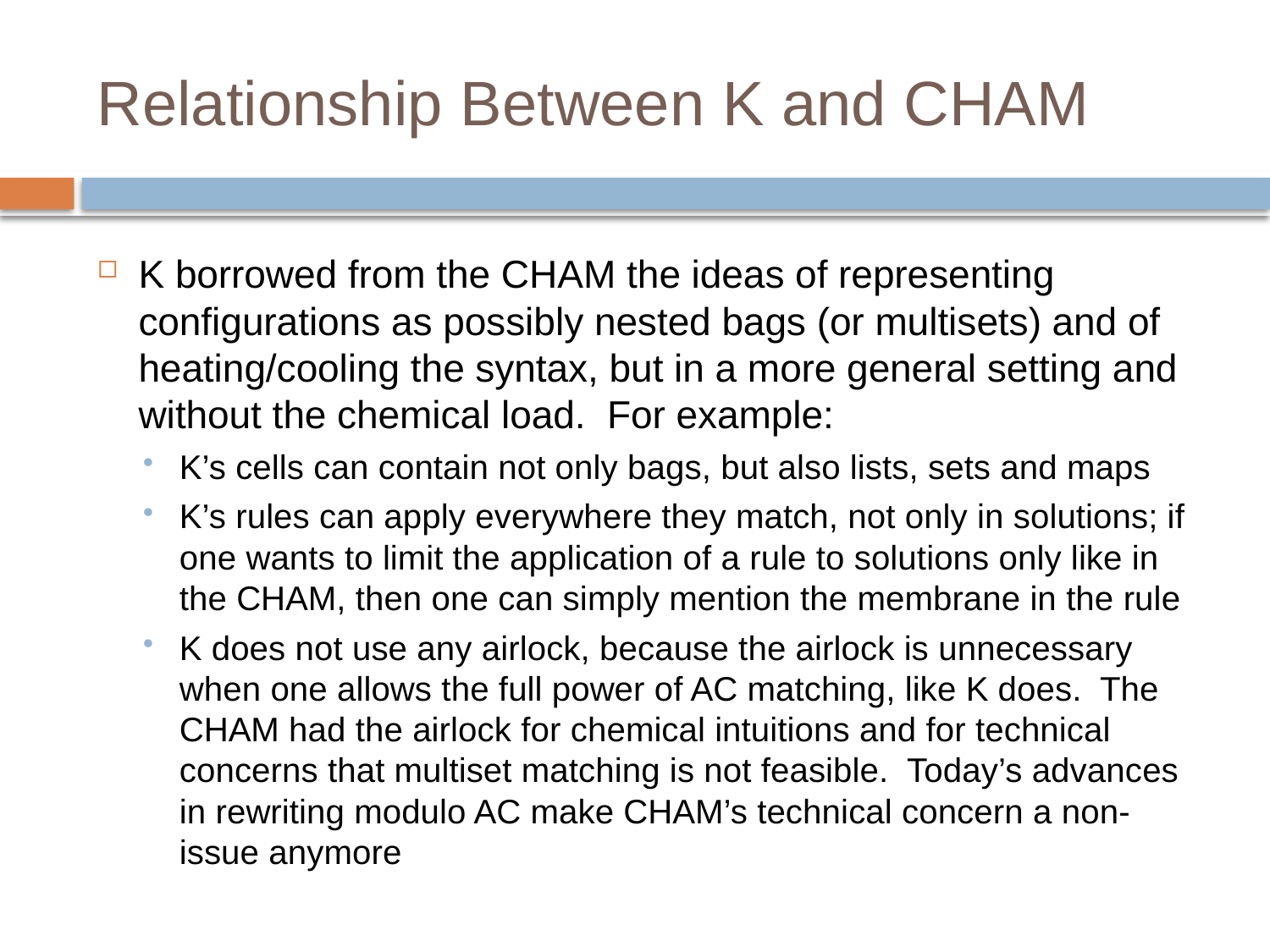

# Relationship Between K and CHAM
K borrowed from the CHAM the ideas of representing configurations as possibly nested bags (or multisets) and of heating/cooling the syntax, but in a more general setting and without the chemical load.  For example:
K’s cells can contain not only bags, but also lists, sets and maps
K’s rules can apply everywhere they match, not only in solutions; if one wants to limit the application of a rule to solutions only like in the CHAM, then one can simply mention the membrane in the rule
K does not use any airlock, because the airlock is unnecessary when one allows the full power of AC matching, like K does.  The CHAM had the airlock for chemical intuitions and for technical concerns that multiset matching is not feasible.  Today’s advances in rewriting modulo AC make CHAM’s technical concern a non-issue anymore